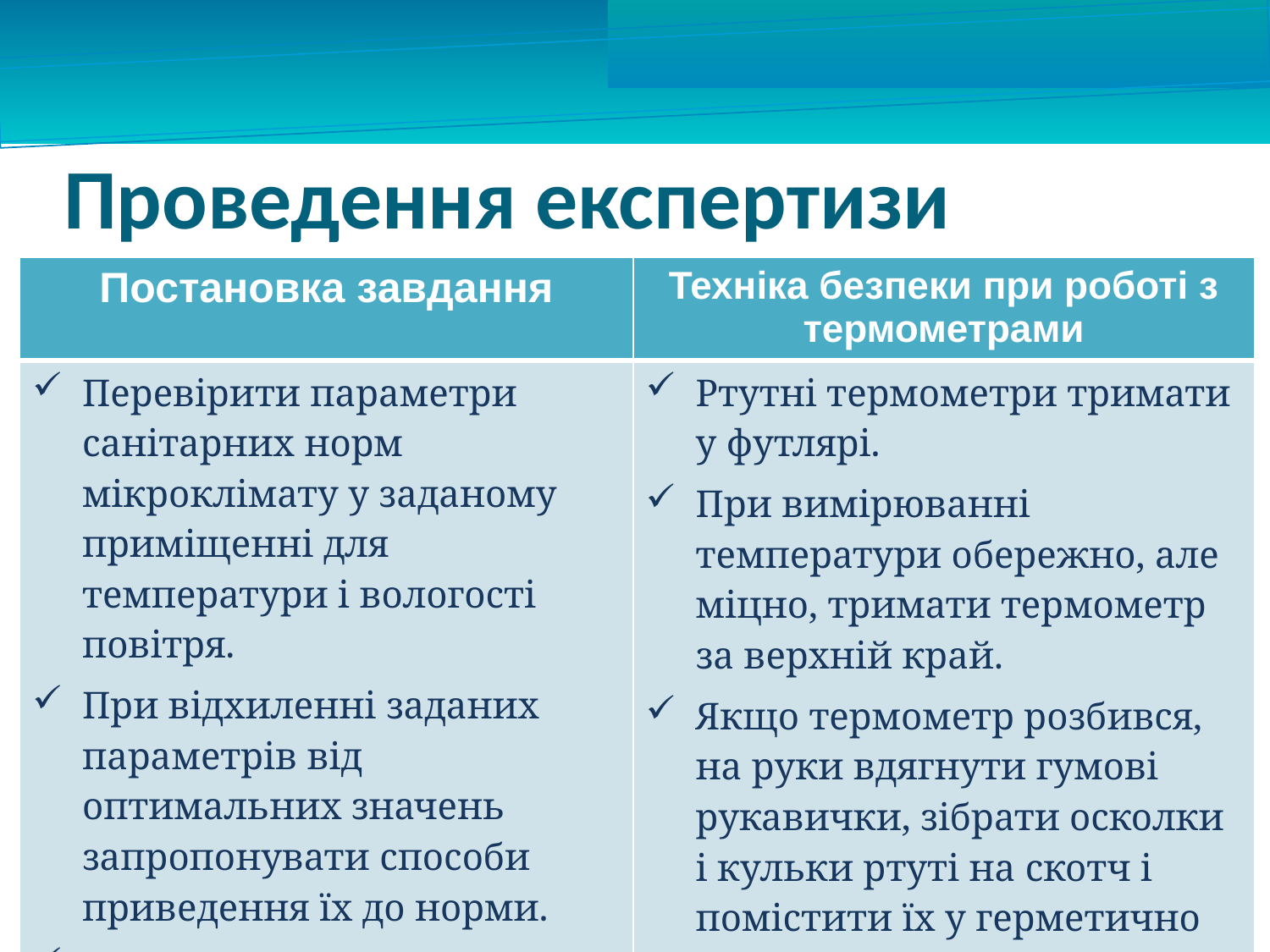

Проведення експертизи
| Постановка завдання | Техніка безпеки при роботі з термометрами |
| --- | --- |
| Перевірити параметри санітарних норм мікроклімату у заданому приміщенні для температури і вологості повітря. При відхиленні заданих параметрів від оптимальних значень запропонувати способи приведення їх до норми. Тривалість експертизи до 18 хв. | Ртутні термометри тримати у футлярі. При вимірюванні температури обережно, але міцно, тримати термометр за верхній край. Якщо термометр розбився, на руки вдягнути гумові рукавички, зібрати осколки і кульки ртуті на скотч і помістити їх у герметично закриту посудину з водою. |